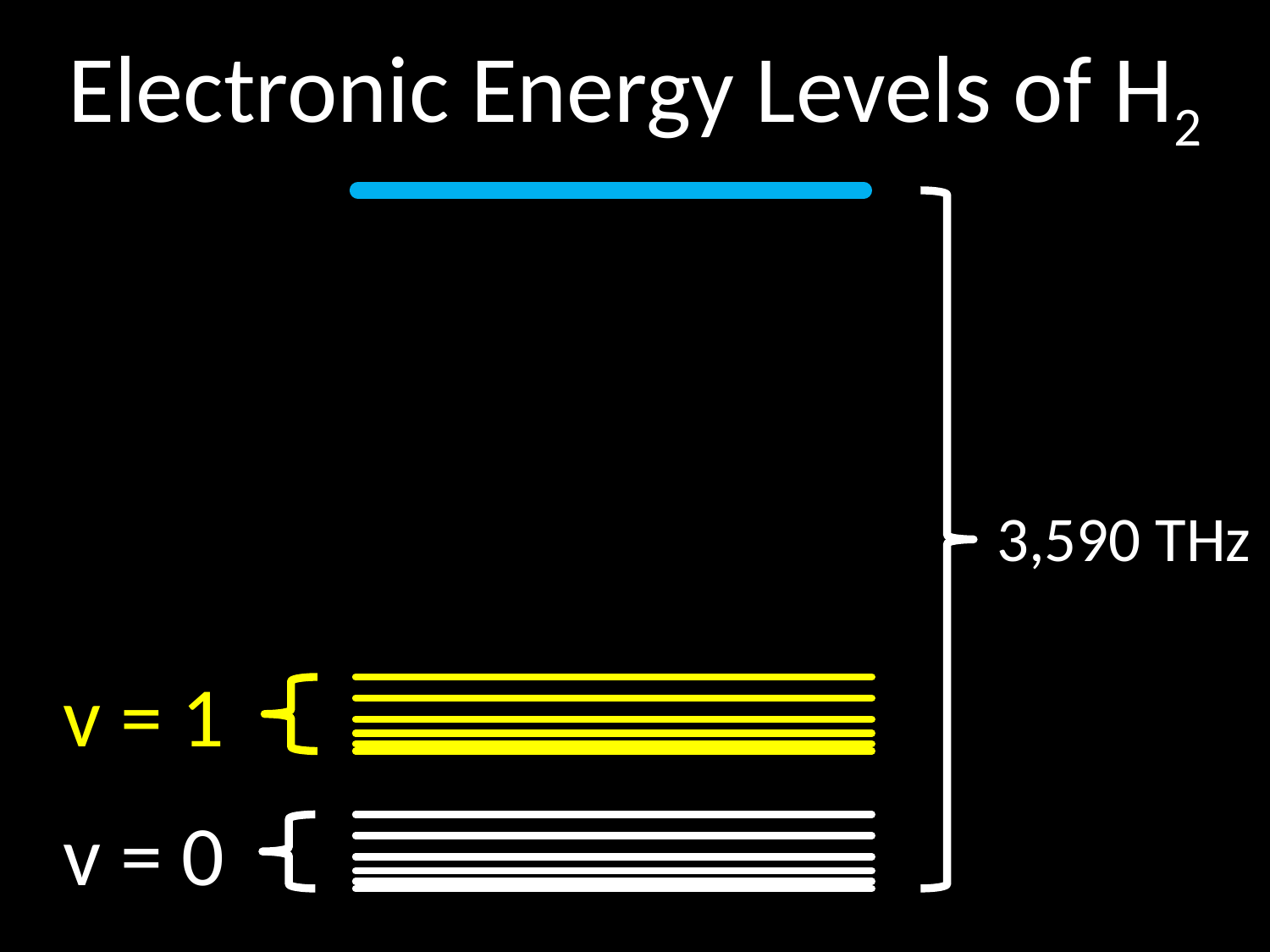

Electronic Energy Levels of H2

3,590 THz
 v = 1

 v = 0